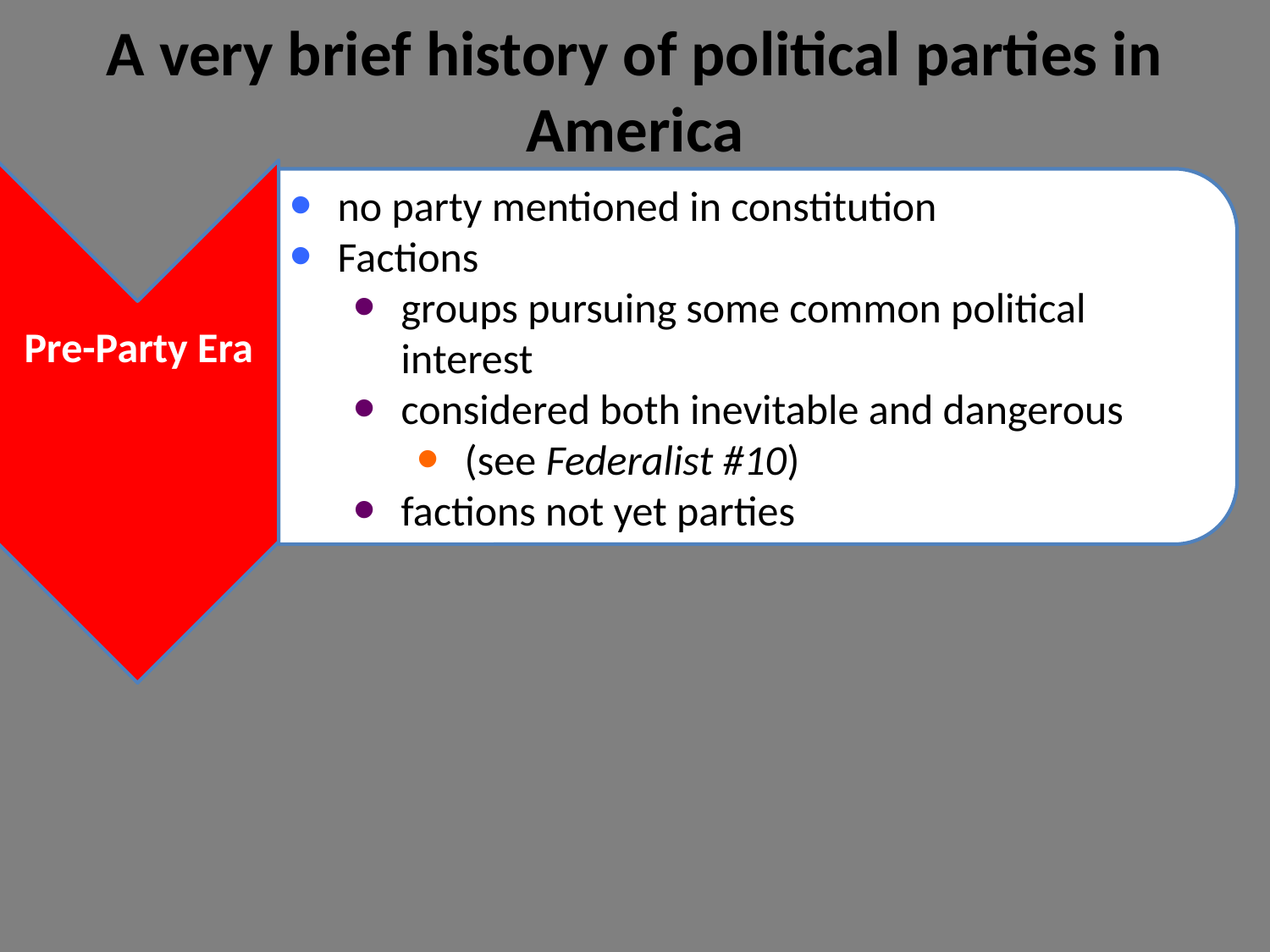

A very brief history of political parties in America
no party mentioned in constitution
Factions
groups pursuing some common political interest
considered both inevitable and dangerous
(see Federalist #10)
factions not yet parties

Pre-Party Era